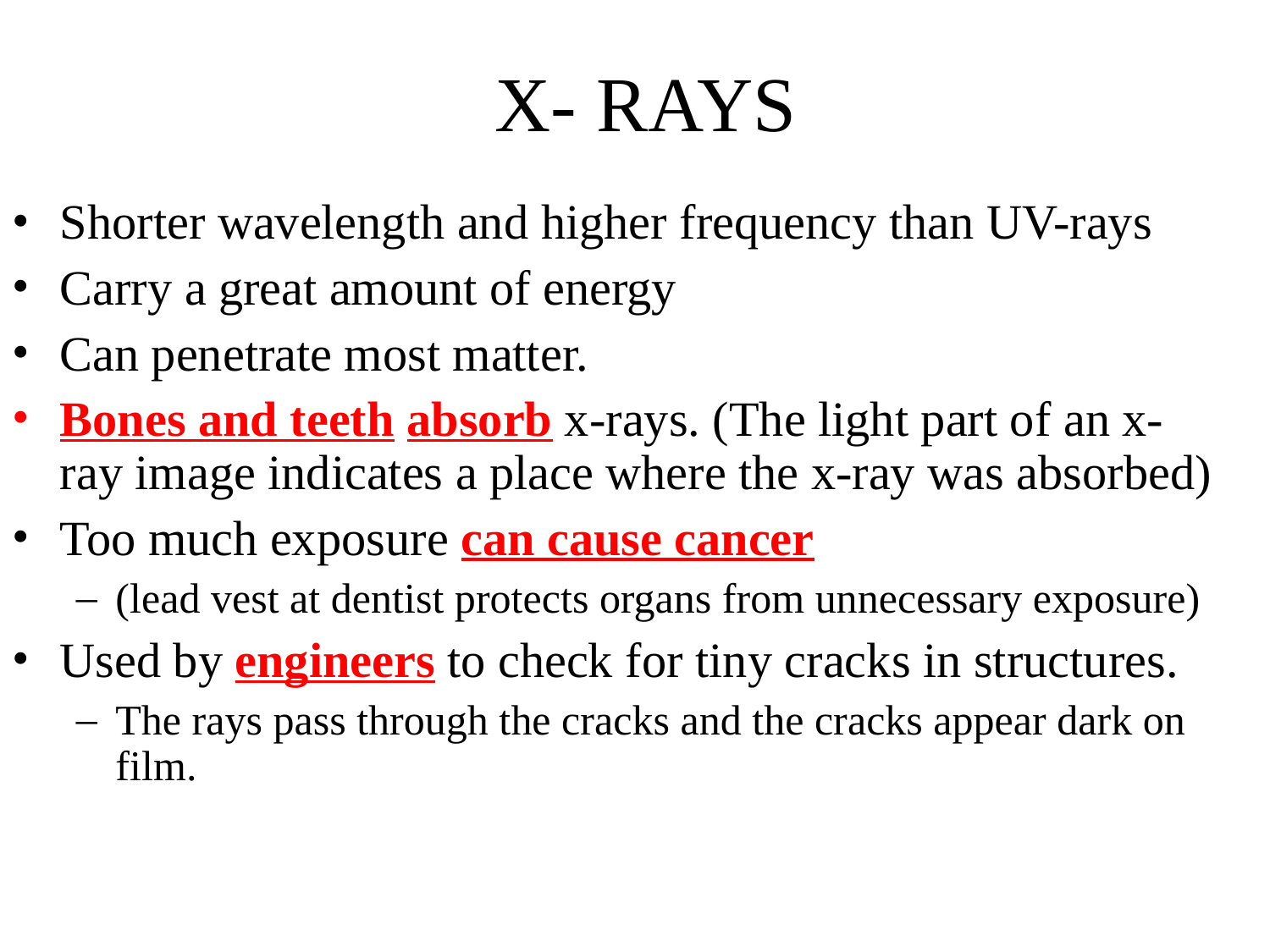

# X- RAYS
Shorter wavelength and higher frequency than UV-rays
Carry a great amount of energy
Can penetrate most matter.
Bones and teeth absorb x-rays. (The light part of an x-ray image indicates a place where the x-ray was absorbed)
Too much exposure can cause cancer
(lead vest at dentist protects organs from unnecessary exposure)
Used by engineers to check for tiny cracks in structures.
The rays pass through the cracks and the cracks appear dark on film.